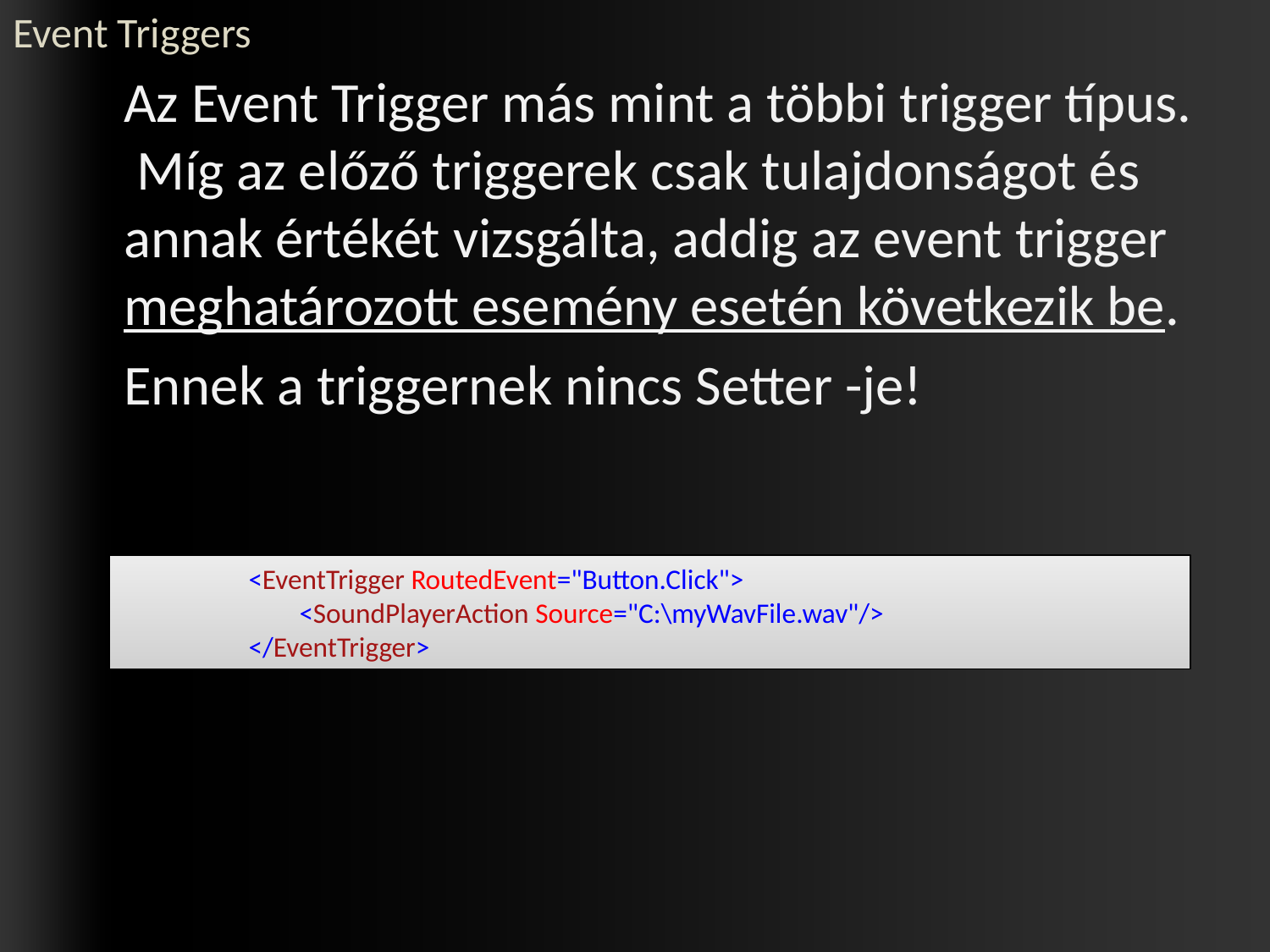

# Event Triggers
	Az Event Trigger más mint a többi trigger típus.  Míg az előző triggerek csak tulajdonságot és annak értékét vizsgálta, addig az event trigger meghatározott esemény esetén következik be.
	Ennek a triggernek nincs Setter -je!
 	<EventTrigger RoutedEvent="Button.Click">
                            <SoundPlayerAction Source="C:\myWavFile.wav"/>
                    </EventTrigger>